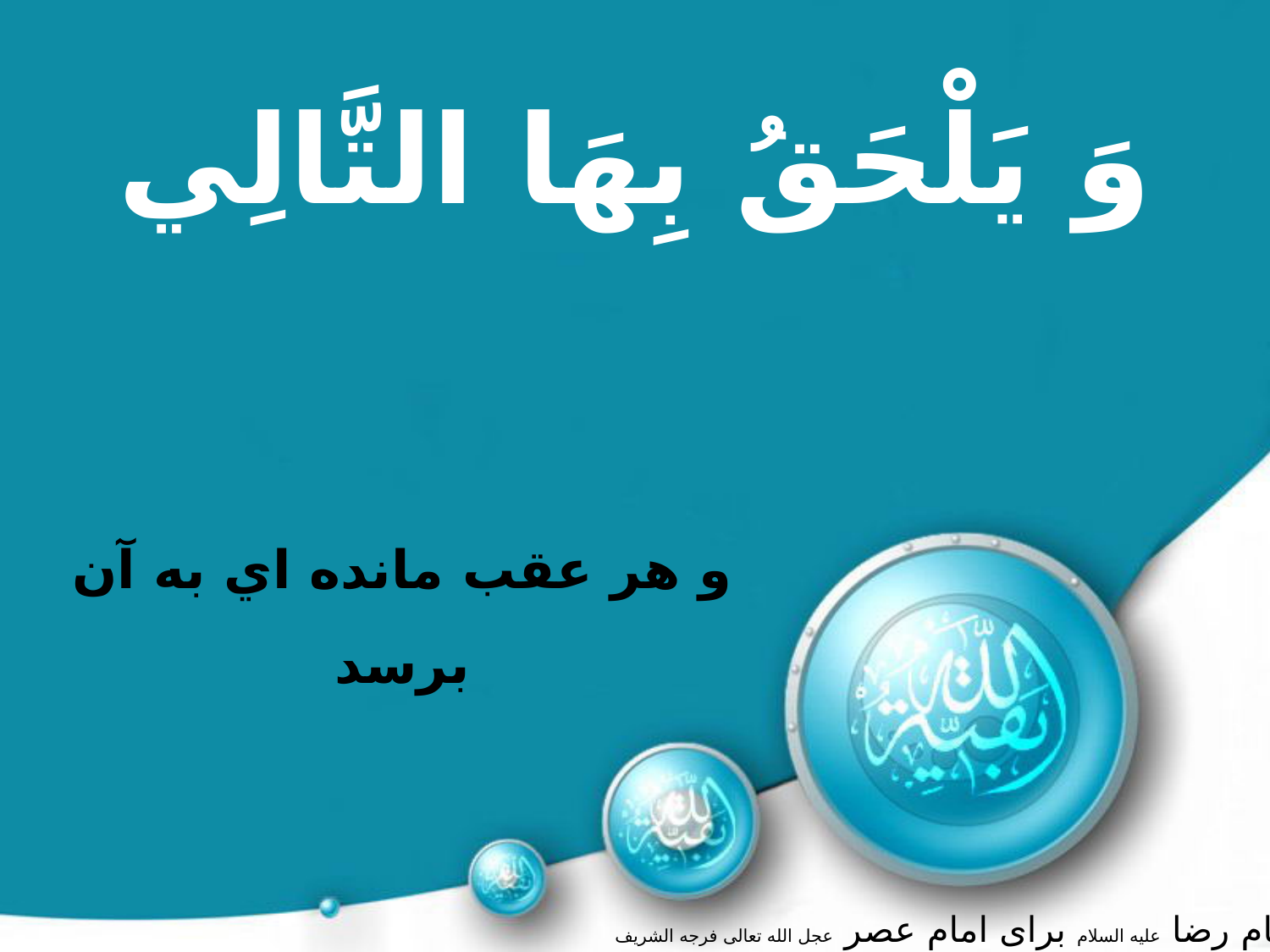

وَ يَلْحَقُ بِهَا التَّالِي
و هر عقب مانده اي به آن برسد